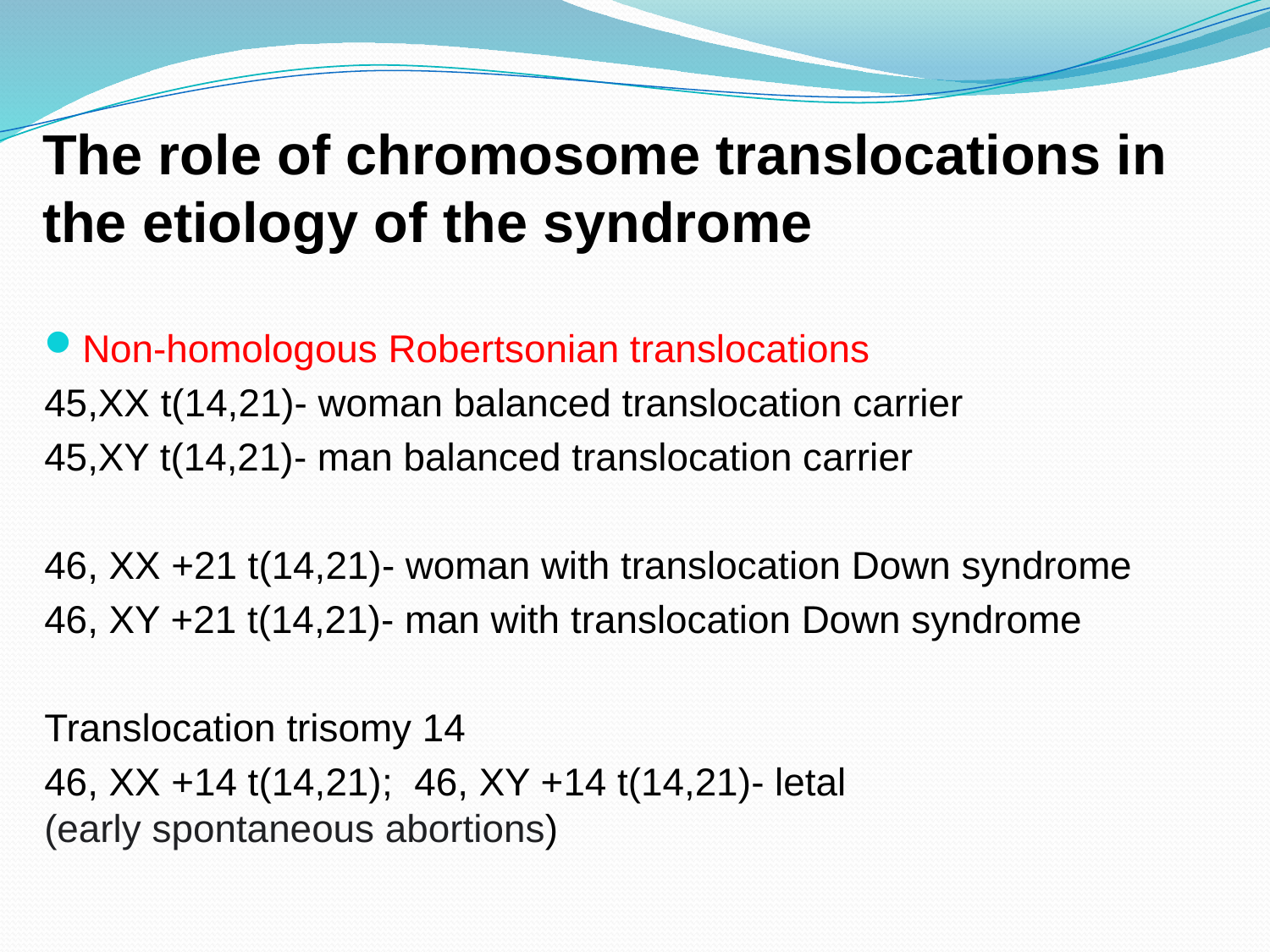

# The role of chromosome translocations in the etiology of the syndrome
Non-homologous Robertsonian translocations
45,ХХ t(14,21)- woman balanced translocation carrier
45,XY t(14,21)- man balanced translocation carrier

46, XX +21 t(14,21)- woman with translocation Down syndrome
46, XY +21 t(14,21)- man with translocation Down syndrome

Translocation trisomy 14
46, XX +14 t(14,21);  46, XY +14 t(14,21)- letal
(early spontaneous abortions)